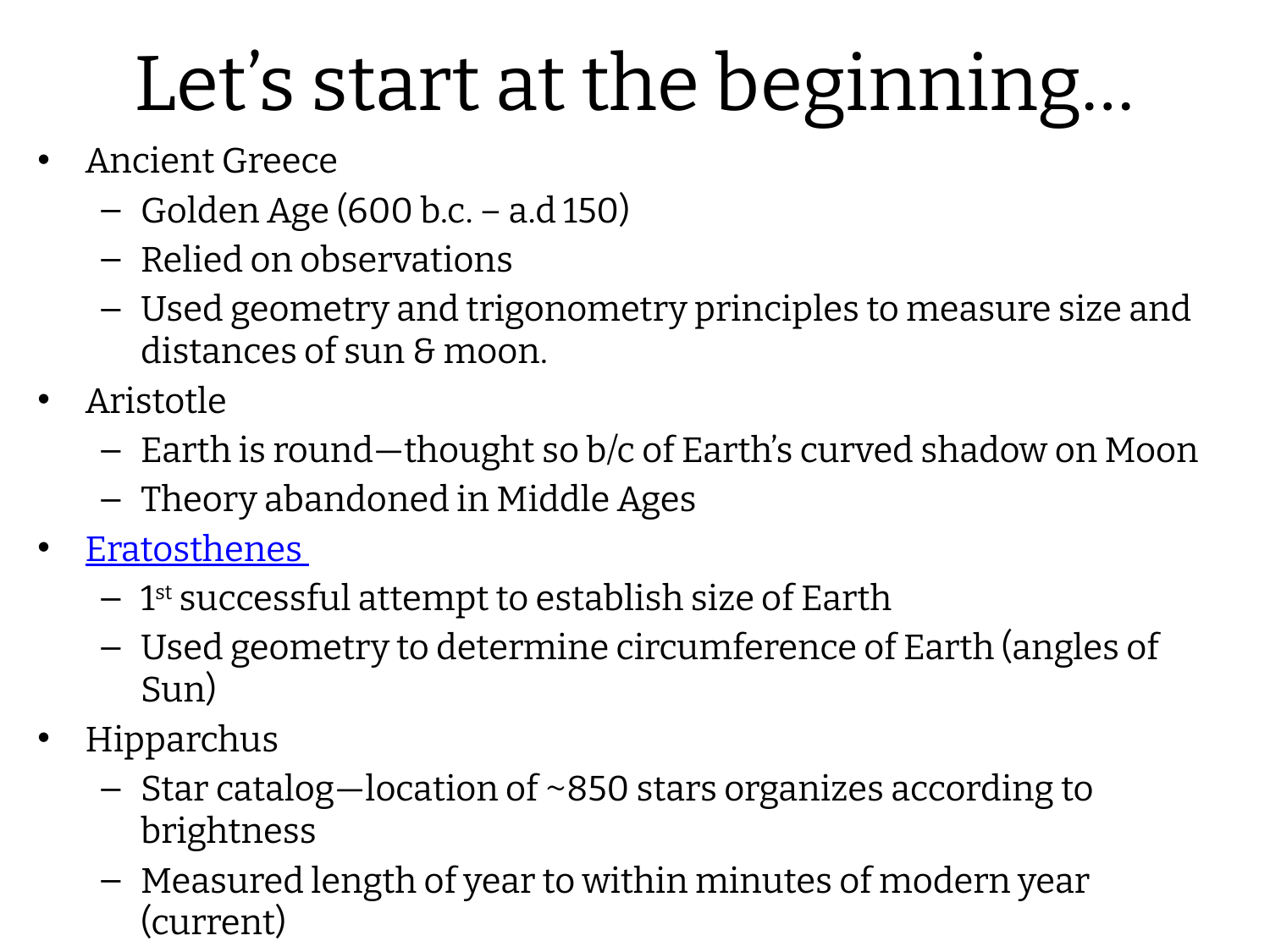

# Let’s start at the beginning…
Ancient Greece
Golden Age (600 b.c. – a.d 150)
Relied on observations
Used geometry and trigonometry principles to measure size and distances of sun & moon.
Aristotle
Earth is round—thought so b/c of Earth’s curved shadow on Moon
Theory abandoned in Middle Ages
Eratosthenes
1st successful attempt to establish size of Earth
Used geometry to determine circumference of Earth (angles of Sun)
Hipparchus
Star catalog—location of ~850 stars organizes according to brightness
Measured length of year to within minutes of modern year (current)